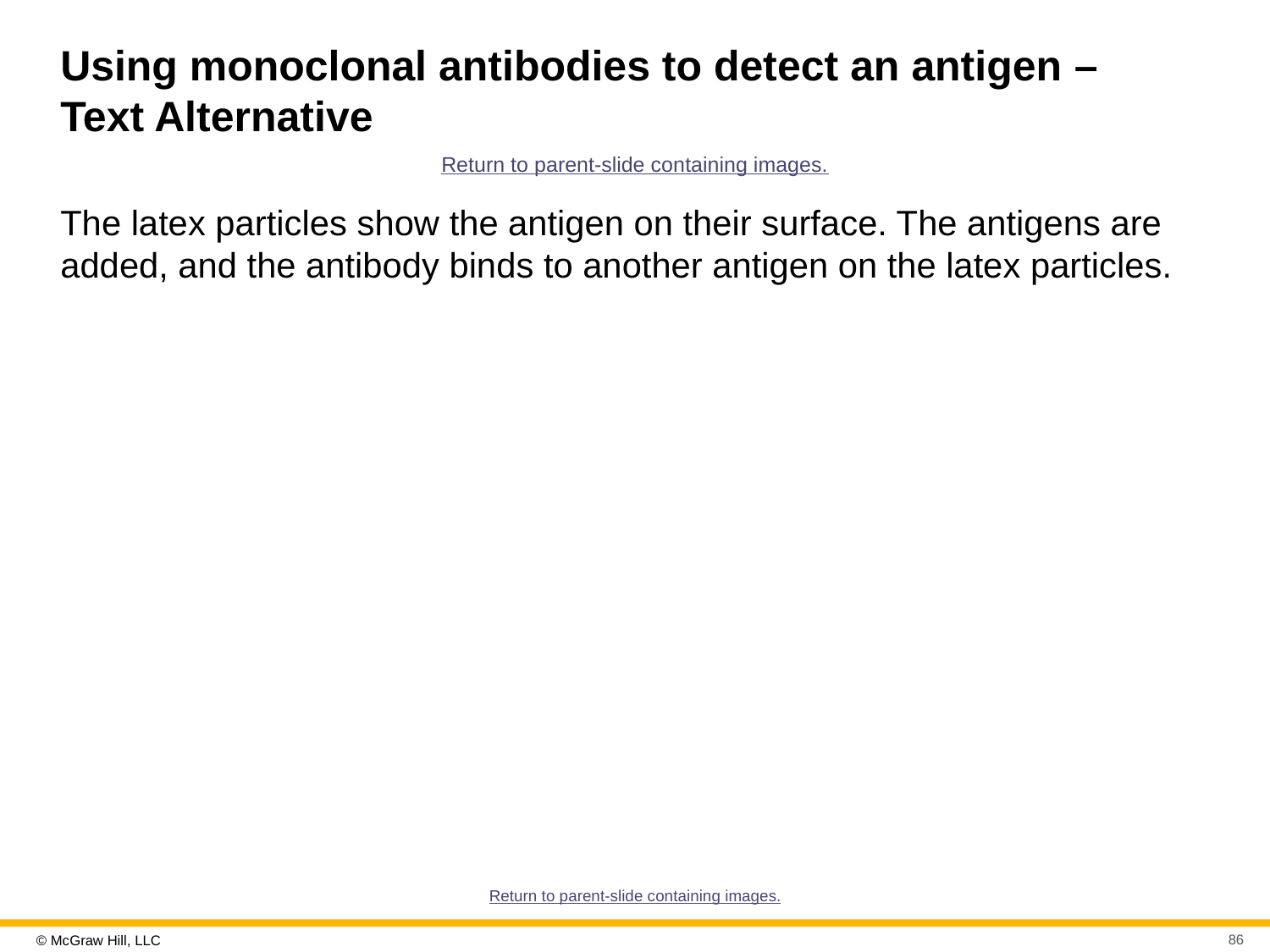

# Using monoclonal antibodies to detect an antigen – Text Alternative
Return to parent-slide containing images.
The latex particles show the antigen on their surface. The antigens are added, and the antibody binds to another antigen on the latex particles.
Return to parent-slide containing images.
86